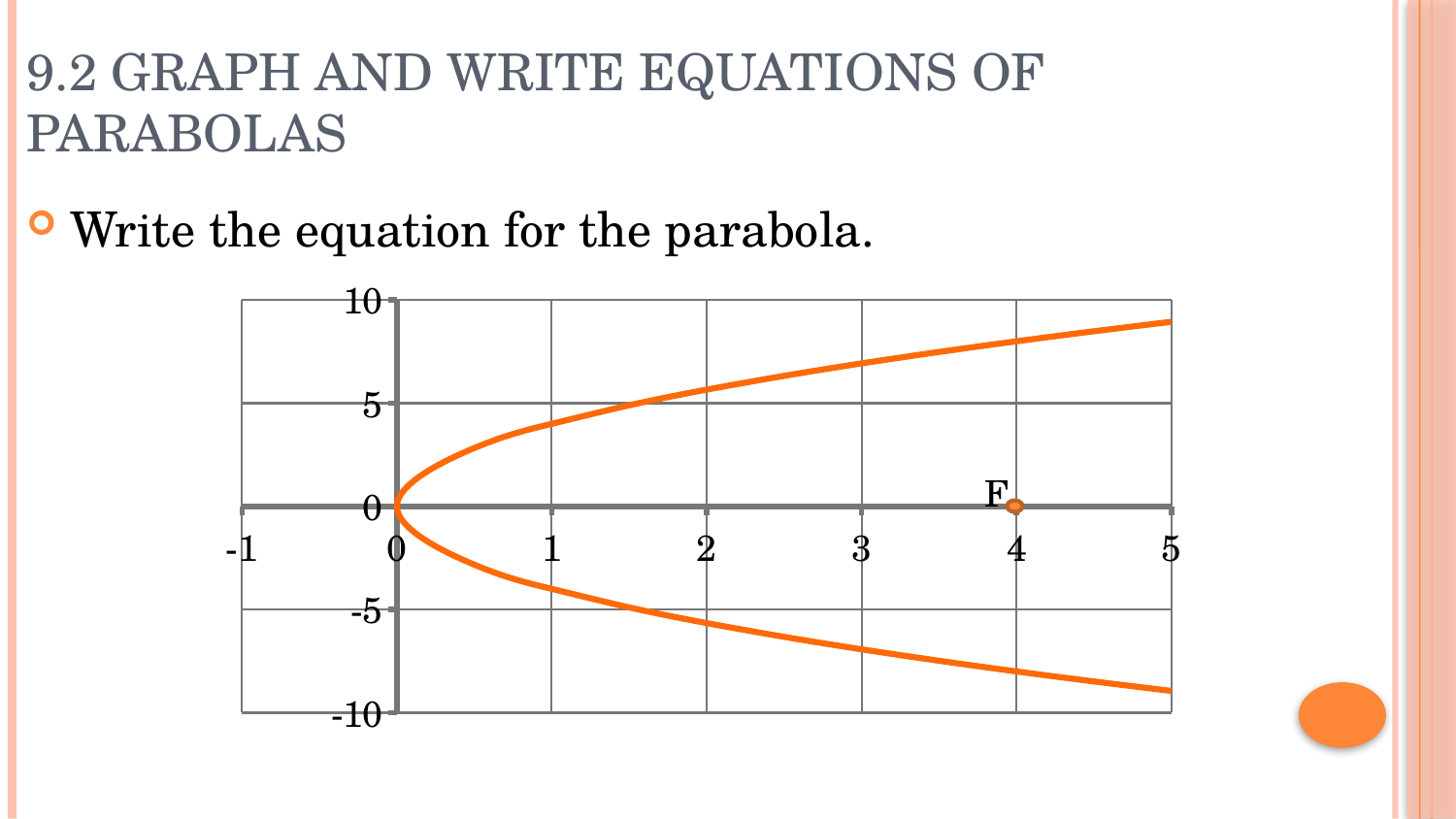

# 9.2 Graph and Write Equations of Parabolas
Write the equation for the parabola.

### Chart

| Category | Y-Values |
|---|---|
F